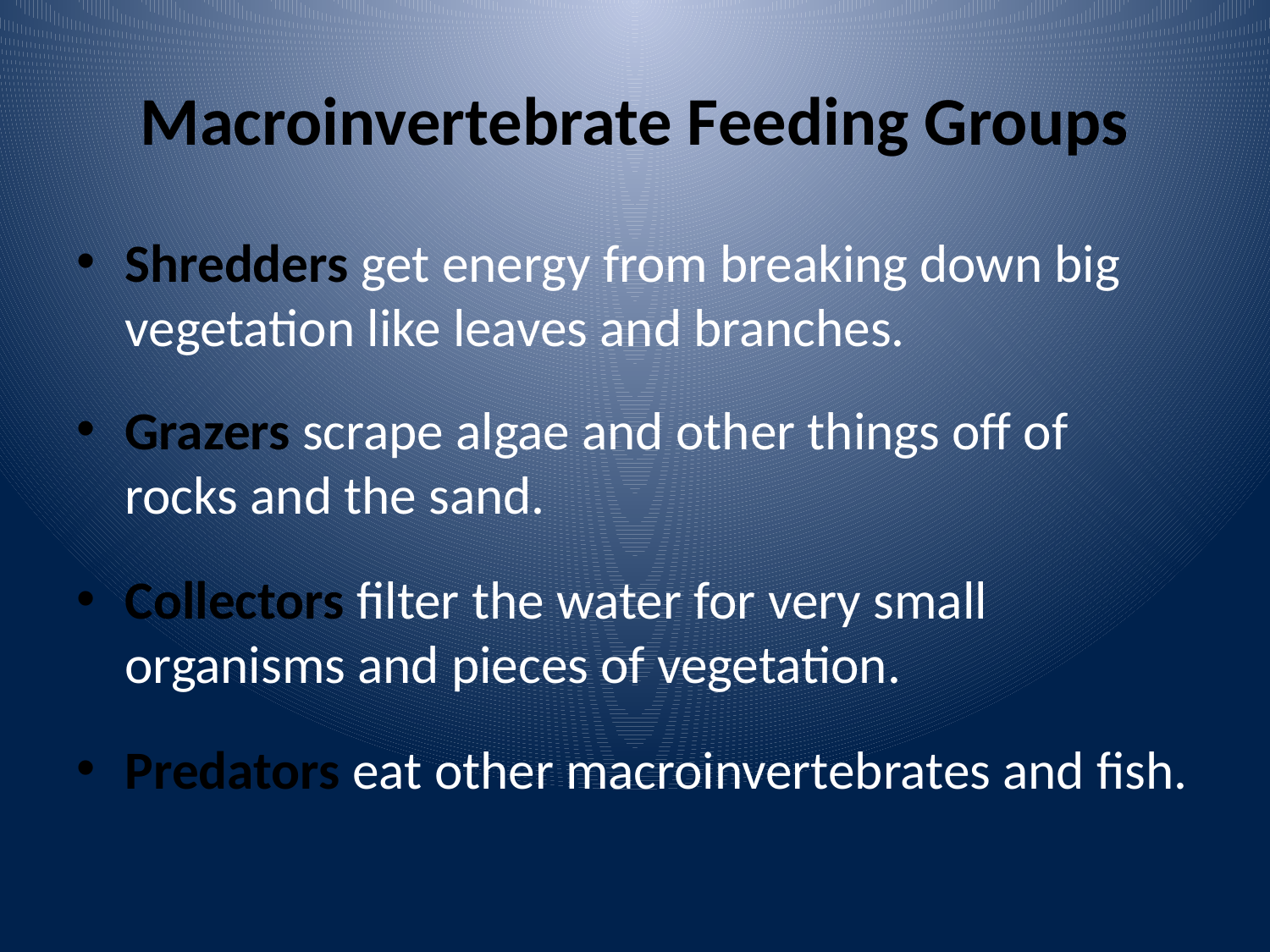

# Macroinvertebrate Feeding Groups
Shredders get energy from breaking down big vegetation like leaves and branches.

Grazers scrape algae and other things off of rocks and the sand.

Collectors filter the water for very small organisms and pieces of vegetation.

Predators eat other macroinvertebrates and fish.